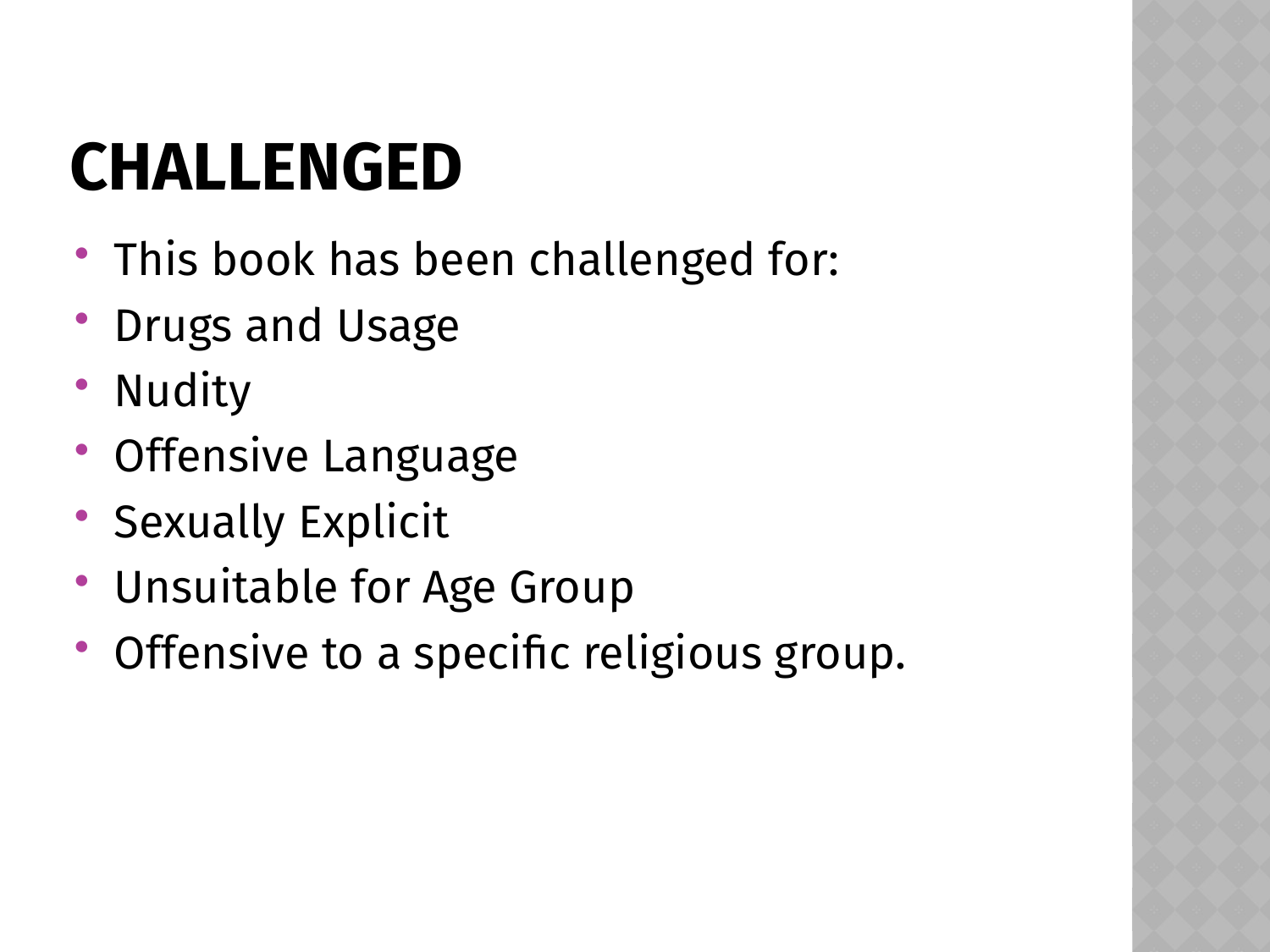

# Challenged
This book has been challenged for:
Drugs and Usage
Nudity
Offensive Language
Sexually Explicit
Unsuitable for Age Group
Offensive to a specific religious group.